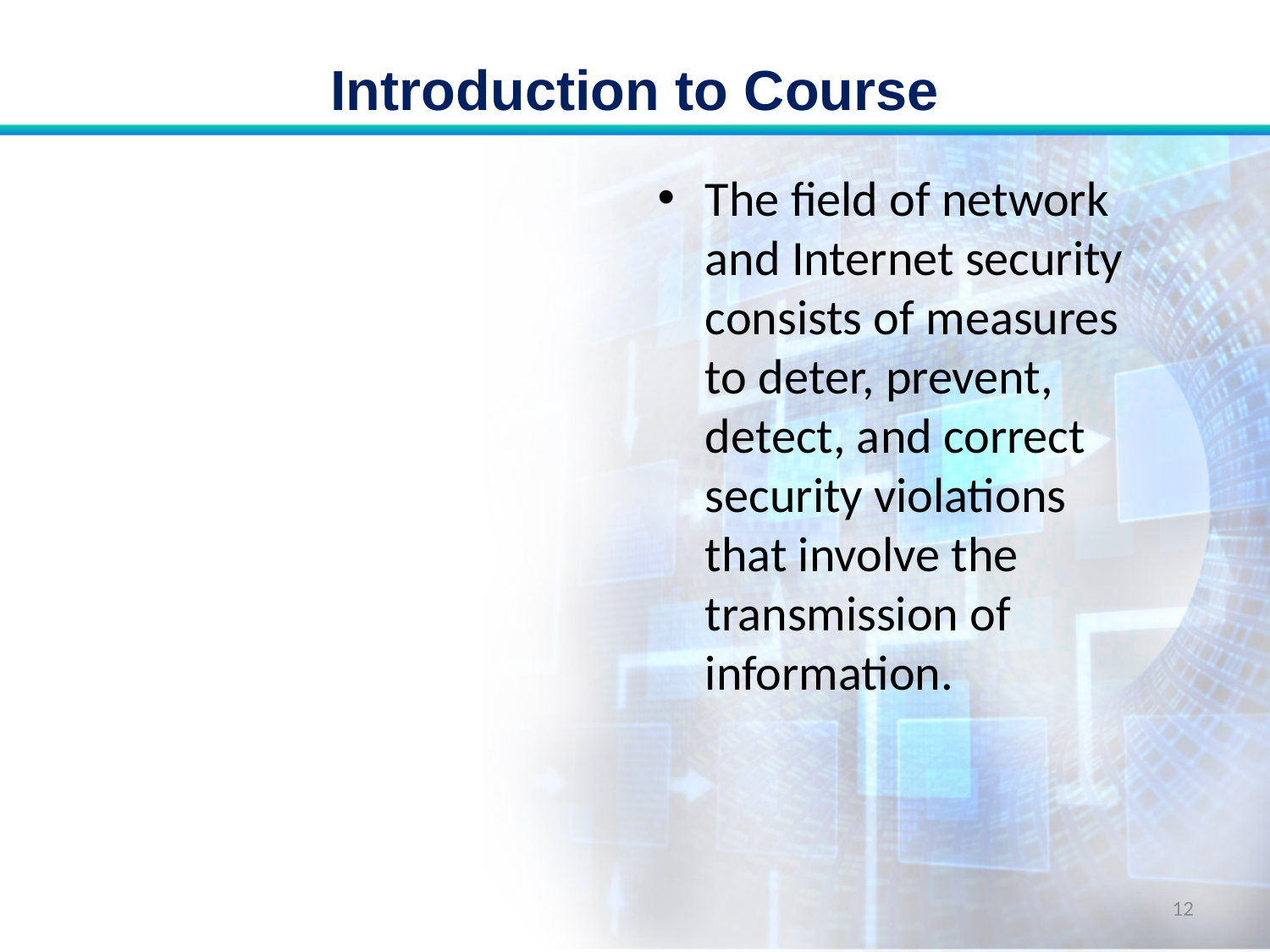

# Introduction to Course
The field of network and Internet security consists of measures to deter, prevent, detect, and correct security violations that involve the transmission of information.
12